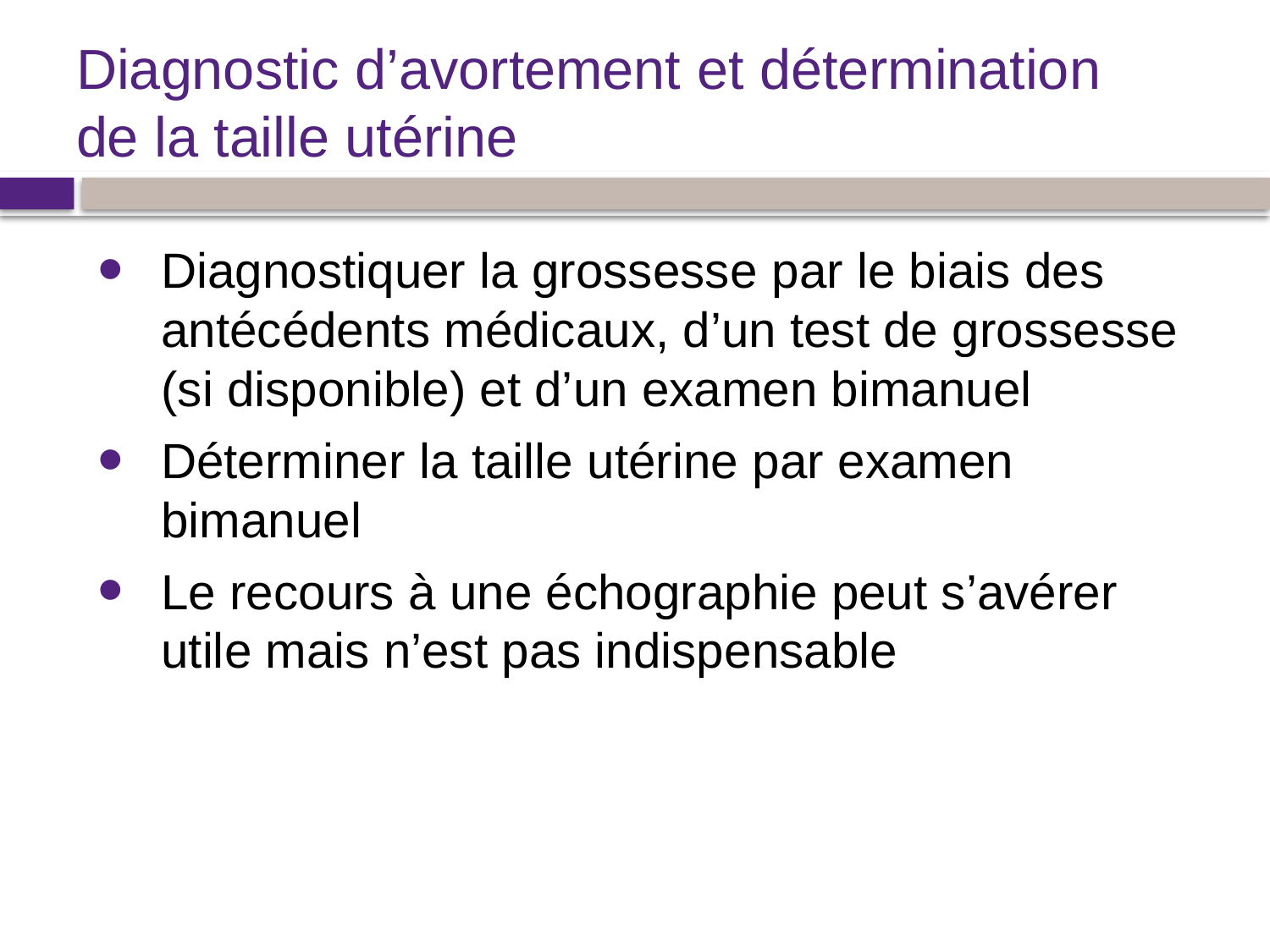

# Diagnostic d’avortement et détermination de la taille utérine
Diagnostiquer la grossesse par le biais des antécédents médicaux, d’un test de grossesse (si disponible) et d’un examen bimanuel
Déterminer la taille utérine par examen bimanuel
Le recours à une échographie peut s’avérer utile mais n’est pas indispensable